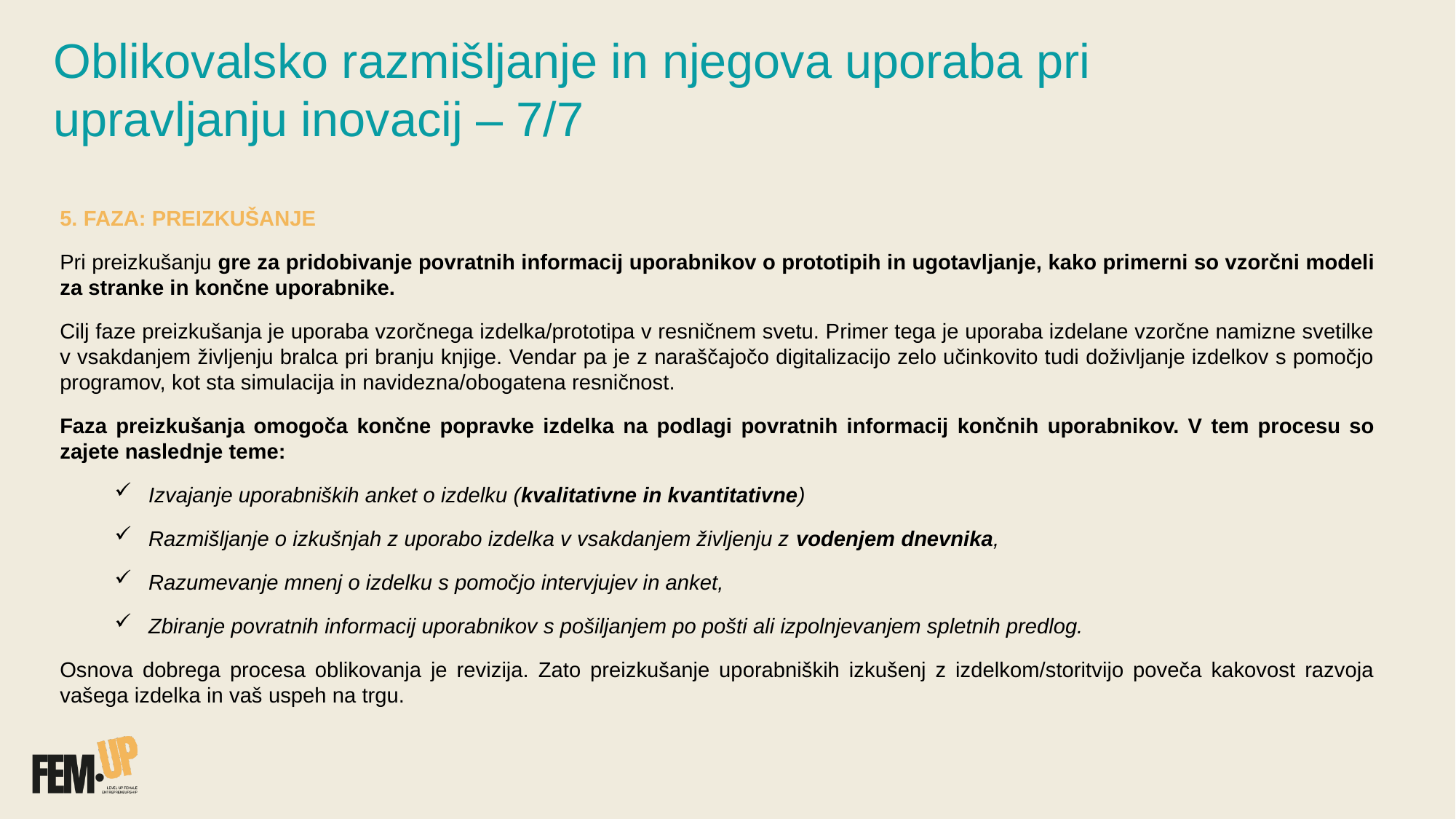

Oblikovalsko razmišljanje in njegova uporaba pri
upravljanju inovacij – 7/7
5. FAZA: PREIZKUŠANJE
Pri preizkušanju gre za pridobivanje povratnih informacij uporabnikov o prototipih in ugotavljanje, kako primerni so vzorčni modeli za stranke in končne uporabnike.
Cilj faze preizkušanja je uporaba vzorčnega izdelka/prototipa v resničnem svetu. Primer tega je uporaba izdelane vzorčne namizne svetilke v vsakdanjem življenju bralca pri branju knjige. Vendar pa je z naraščajočo digitalizacijo zelo učinkovito tudi doživljanje izdelkov s pomočjo programov, kot sta simulacija in navidezna/obogatena resničnost.
Faza preizkušanja omogoča končne popravke izdelka na podlagi povratnih informacij končnih uporabnikov. V tem procesu so zajete naslednje teme:​
​Izvajanje uporabniških anket o izdelku (kvalitativne in kvantitativne)
Razmišljanje o izkušnjah z uporabo izdelka v vsakdanjem življenju z vodenjem dnevnika,
Razumevanje mnenj o izdelku s pomočjo intervjujev in anket,
Zbiranje povratnih informacij uporabnikov s pošiljanjem po pošti ali izpolnjevanjem spletnih predlog.
Osnova dobrega procesa oblikovanja je revizija. Zato preizkušanje uporabniških izkušenj z izdelkom/storitvijo poveča kakovost razvoja vašega izdelka in vaš uspeh na trgu.​